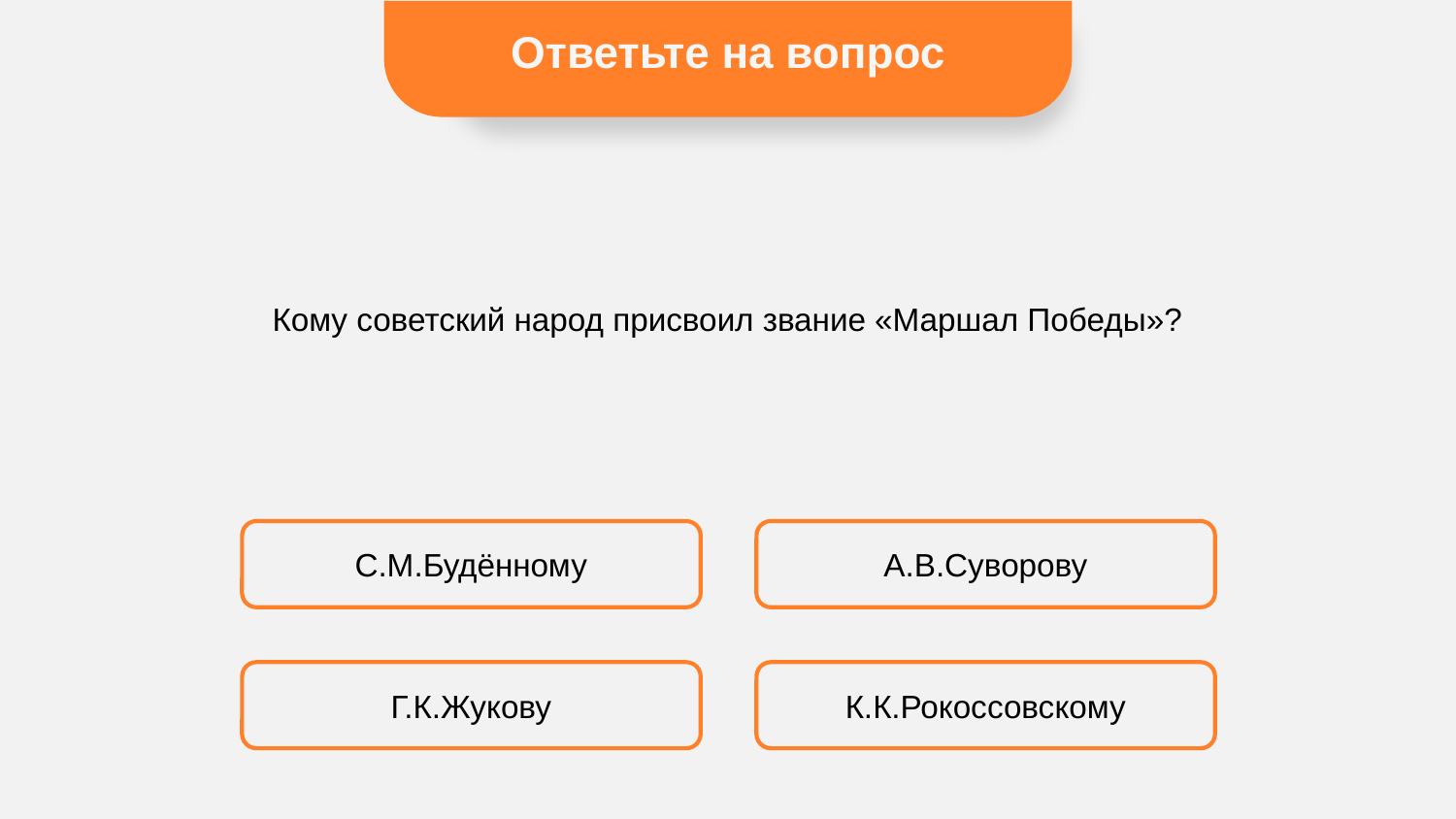

Ответьте на вопрос
Кому советский народ присвоил звание «Маршал Победы»?
С.М.Будённому
А.В.Суворову
Г.К.Жукову
К.К.Рокоссовскому